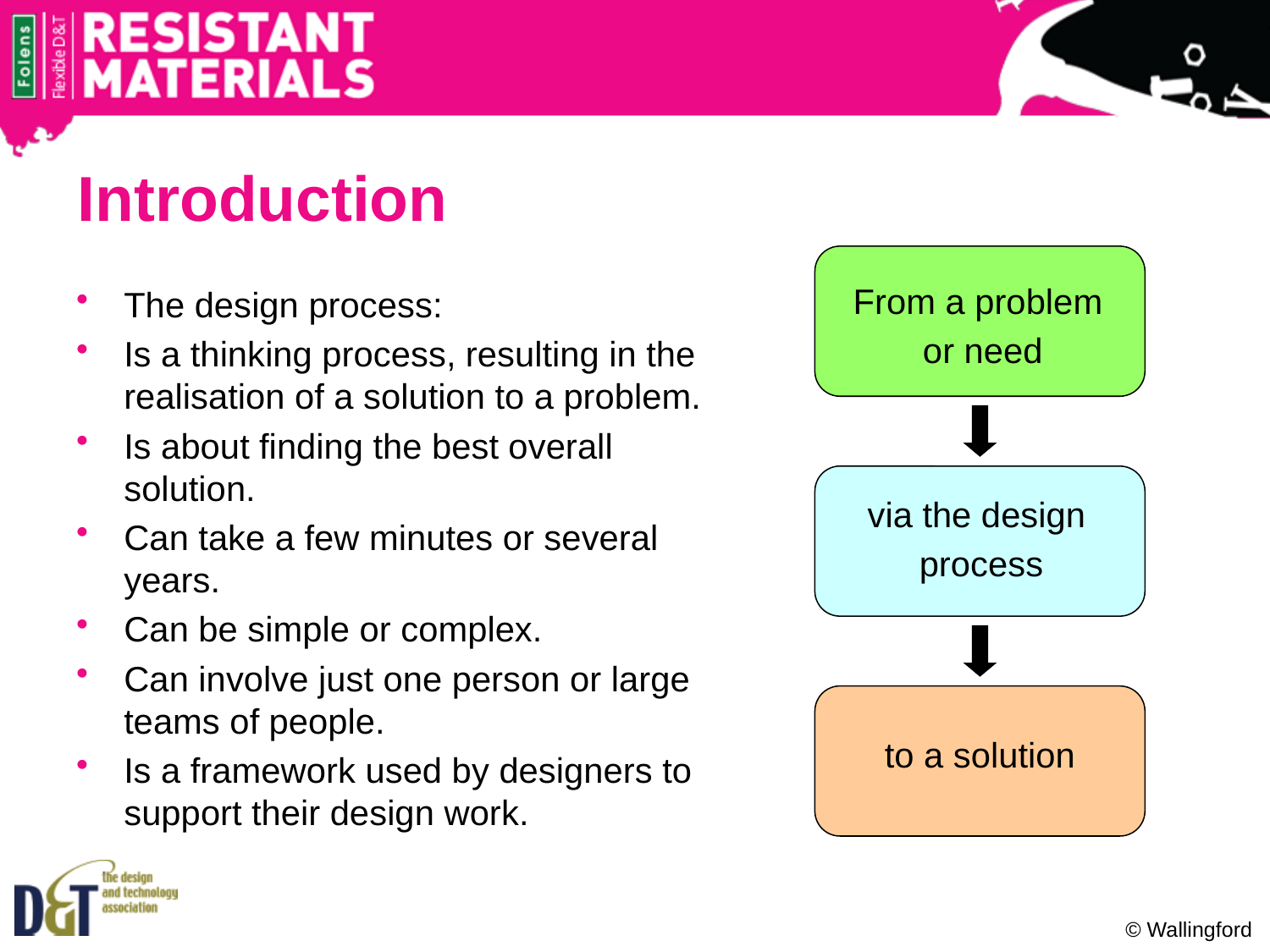

# Introduction

From a problem
or need
The design process:
Is a thinking process, resulting in the realisation of a solution to a problem.
Is about finding the best overall solution.
Can take a few minutes or several years.
Can be simple or complex.
Can involve just one person or large teams of people.
Is a framework used by designers to support their design work.

via the design
process

to a solution
© Wallingford